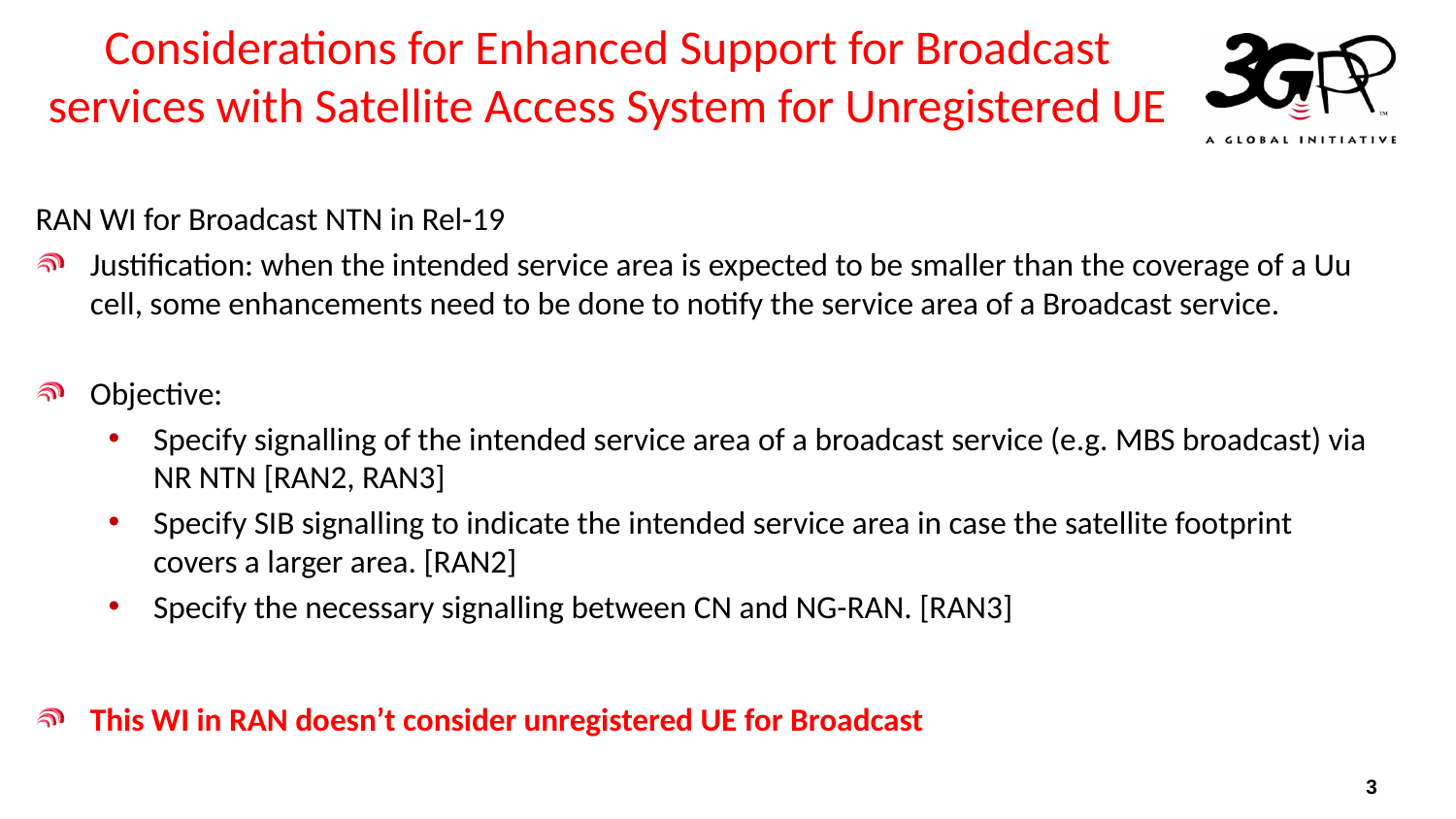

# Considerations for Enhanced Support for Broadcast services with Satellite Access System for Unregistered UE
RAN WI for Broadcast NTN in Rel-19
Justification: when the intended service area is expected to be smaller than the coverage of a Uu cell, some enhancements need to be done to notify the service area of a Broadcast service.

Objective:
Specify signalling of the intended service area of a broadcast service (e.g. MBS broadcast) via NR NTN [RAN2, RAN3]
Specify SIB signalling to indicate the intended service area in case the satellite footprint covers a larger area. [RAN2]
Specify the necessary signalling between CN and NG-RAN. [RAN3]

This WI in RAN doesn’t consider unregistered UE for Broadcast